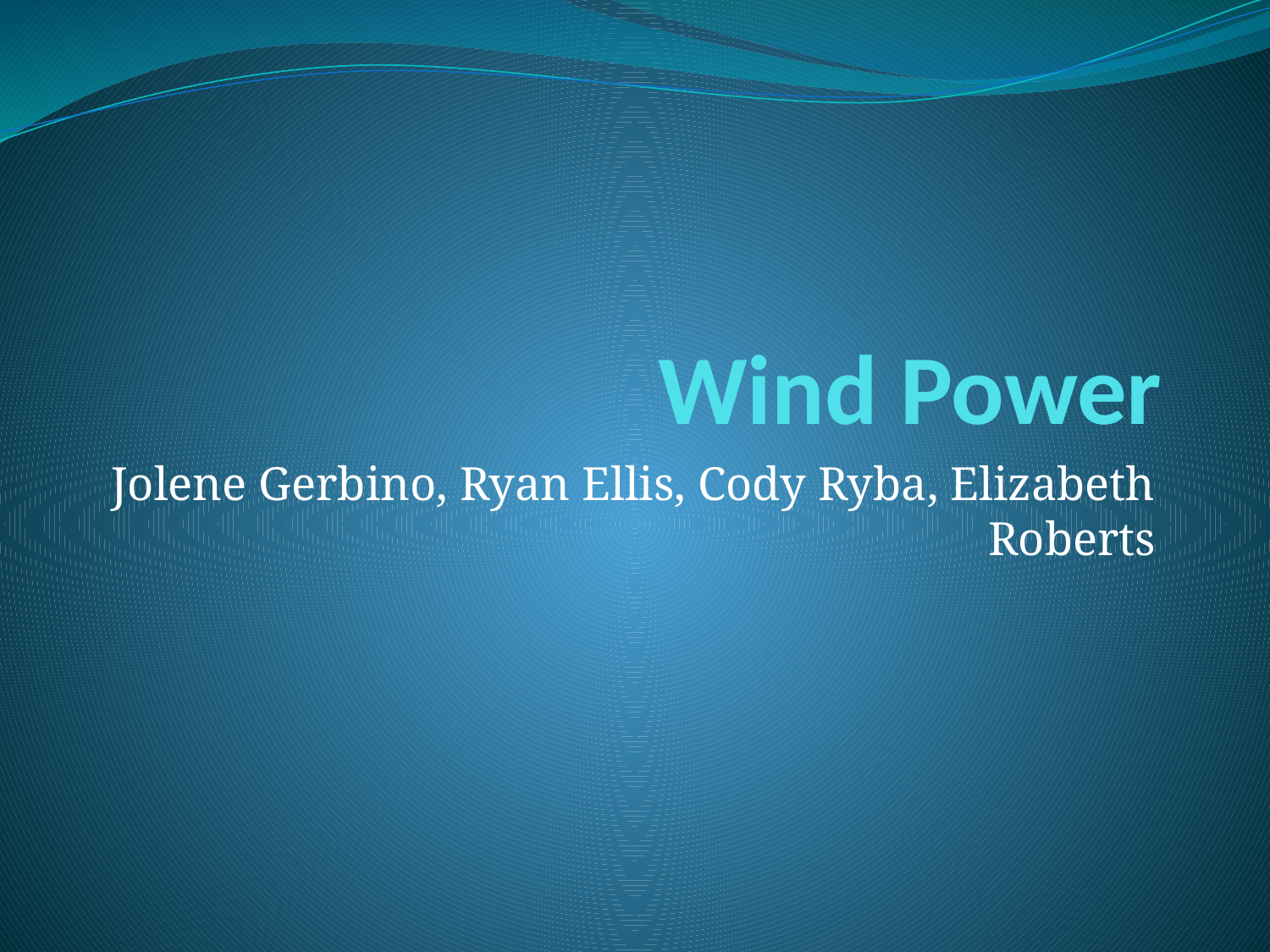

# Wind Power
Jolene Gerbino, Ryan Ellis, Cody Ryba, Elizabeth Roberts